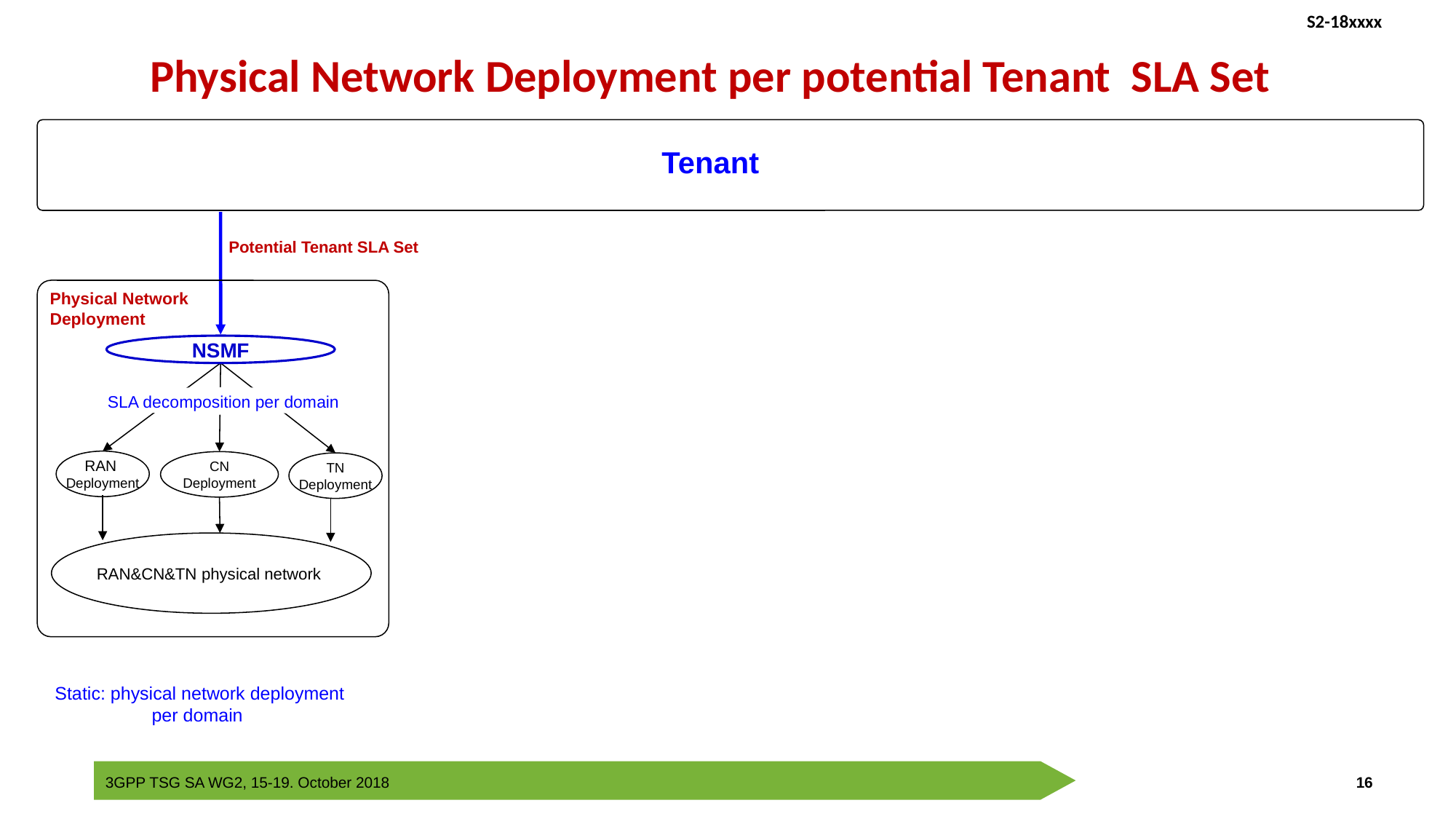

# Physical Network Deployment per potential Tenant  SLA Set

Tenant
Potential Tenant SLA Set

Physical Network
Deployment
NSMF
SLA decomposition per domain
RAN
Deployment
CN
Deployment
TN
Deployment
RAN&CN&TN physical network
Static: physical network deployment per domain